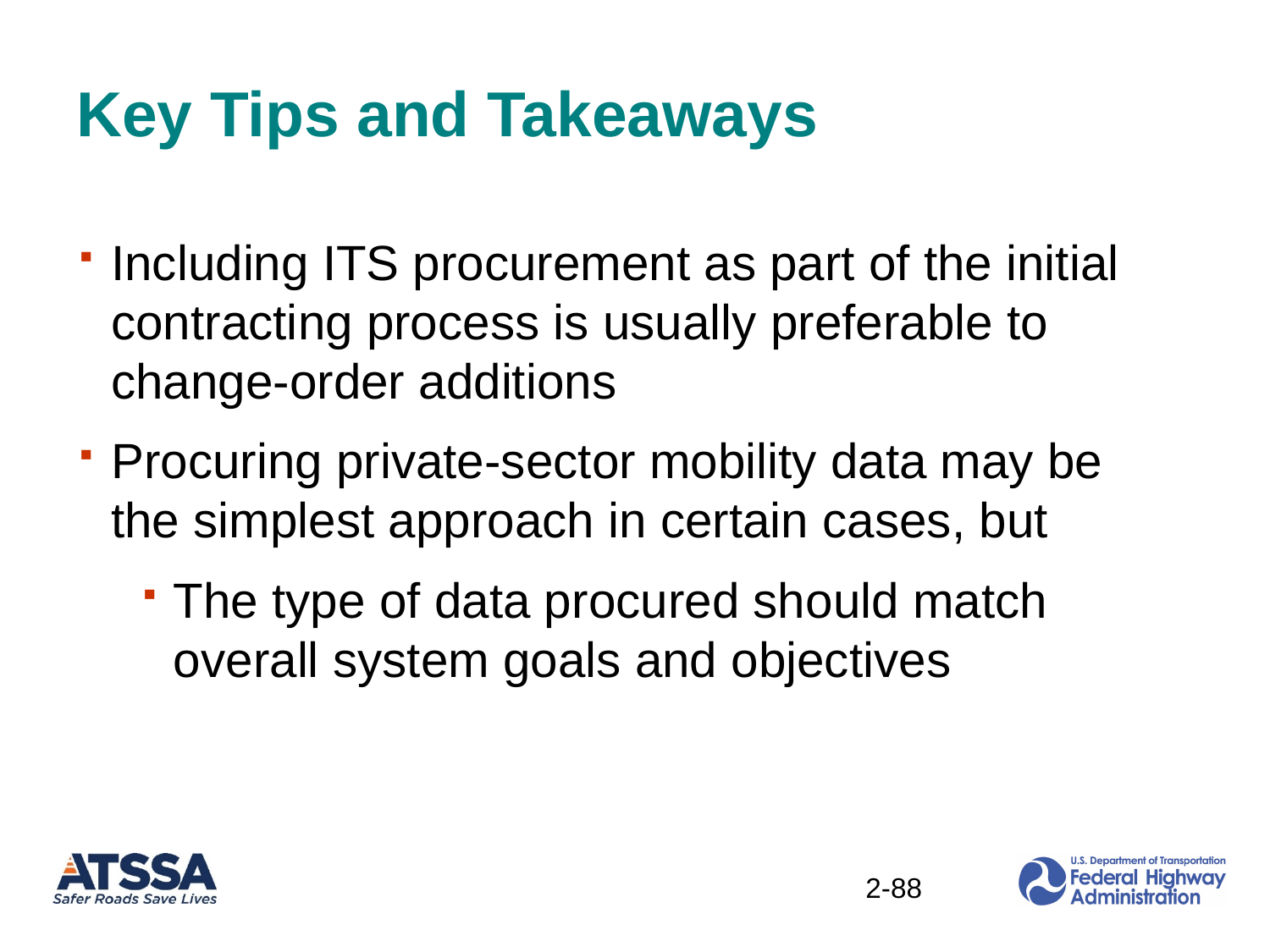

# Key Tips and Takeaways
Including ITS procurement as part of the initial contracting process is usually preferable to change-order additions
Procuring private-sector mobility data may be the simplest approach in certain cases, but
The type of data procured should match overall system goals and objectives